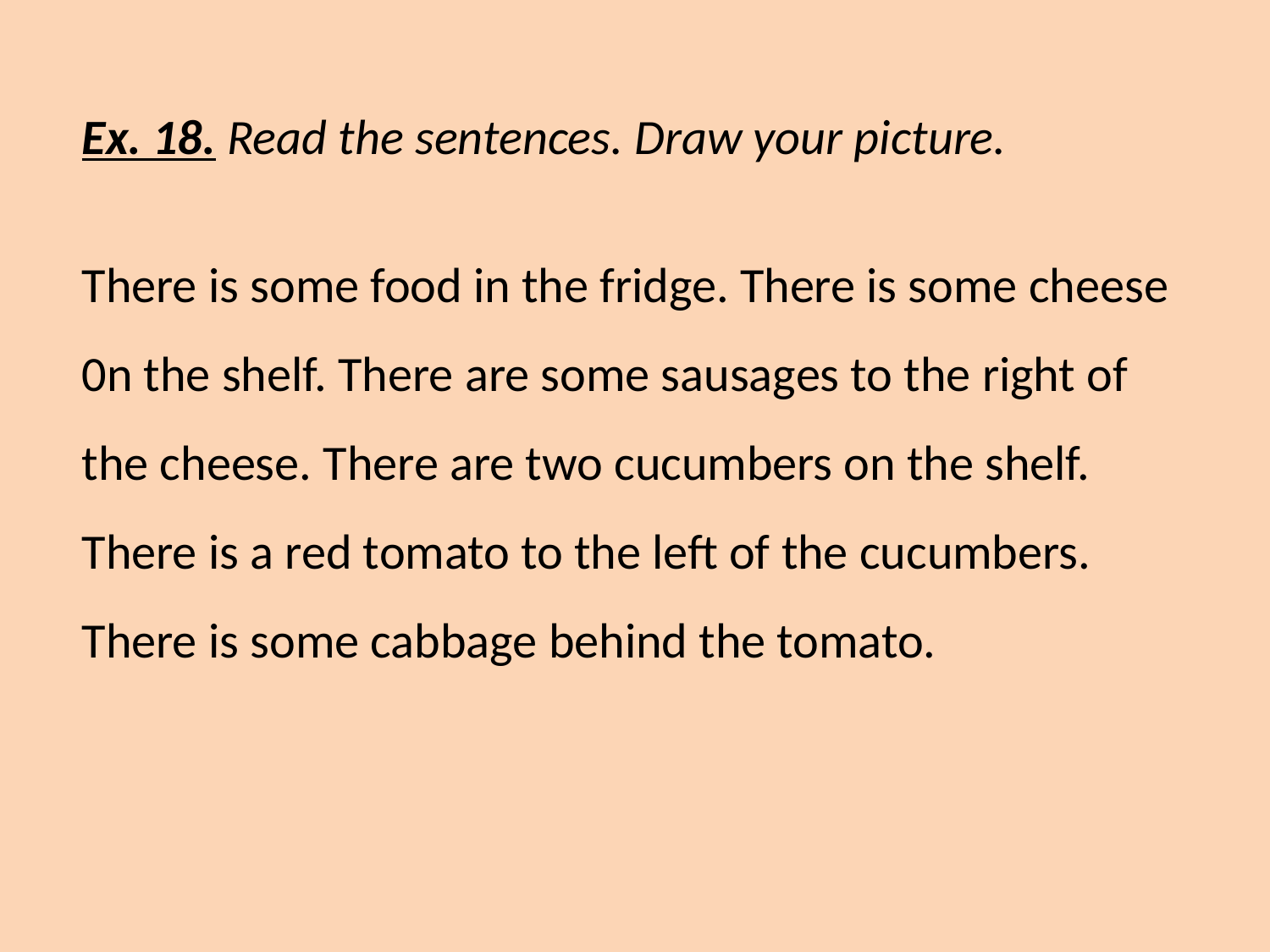

Ex. 18. Read the sentences. Draw your picture.

There is some food in the fridge. There is some cheese 0n the shelf. There are some sausages to the right of the cheese. There are two cucumbers on the shelf. There is a red tomato to the left of the cucumbers. There is some cabbage behind the tomato.